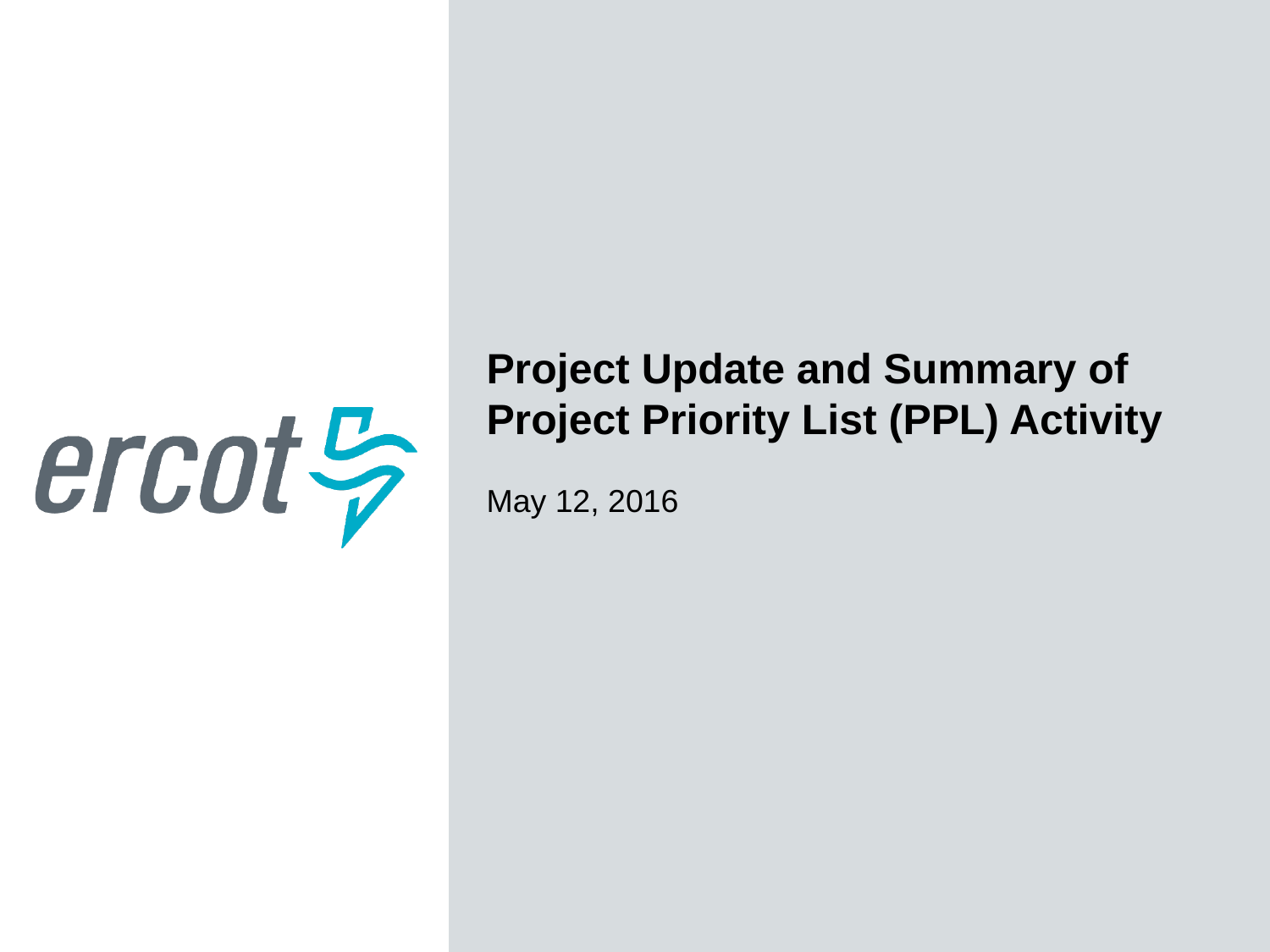

Project Update and Summary of
Project Priority List (PPL) Activity

May 12, 2016